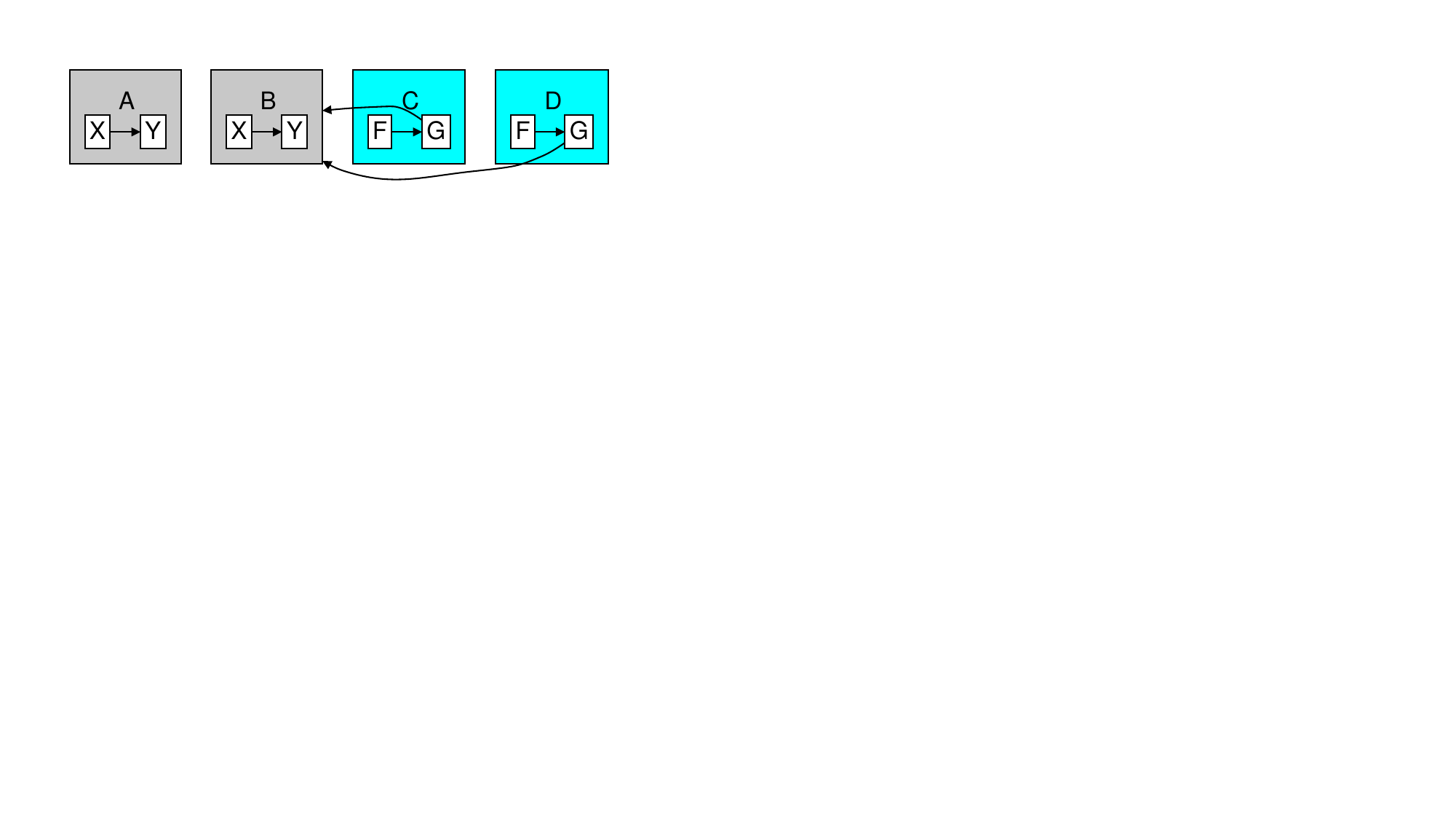

A
B
C
D

X
Y
X
Y
F
G
F
G